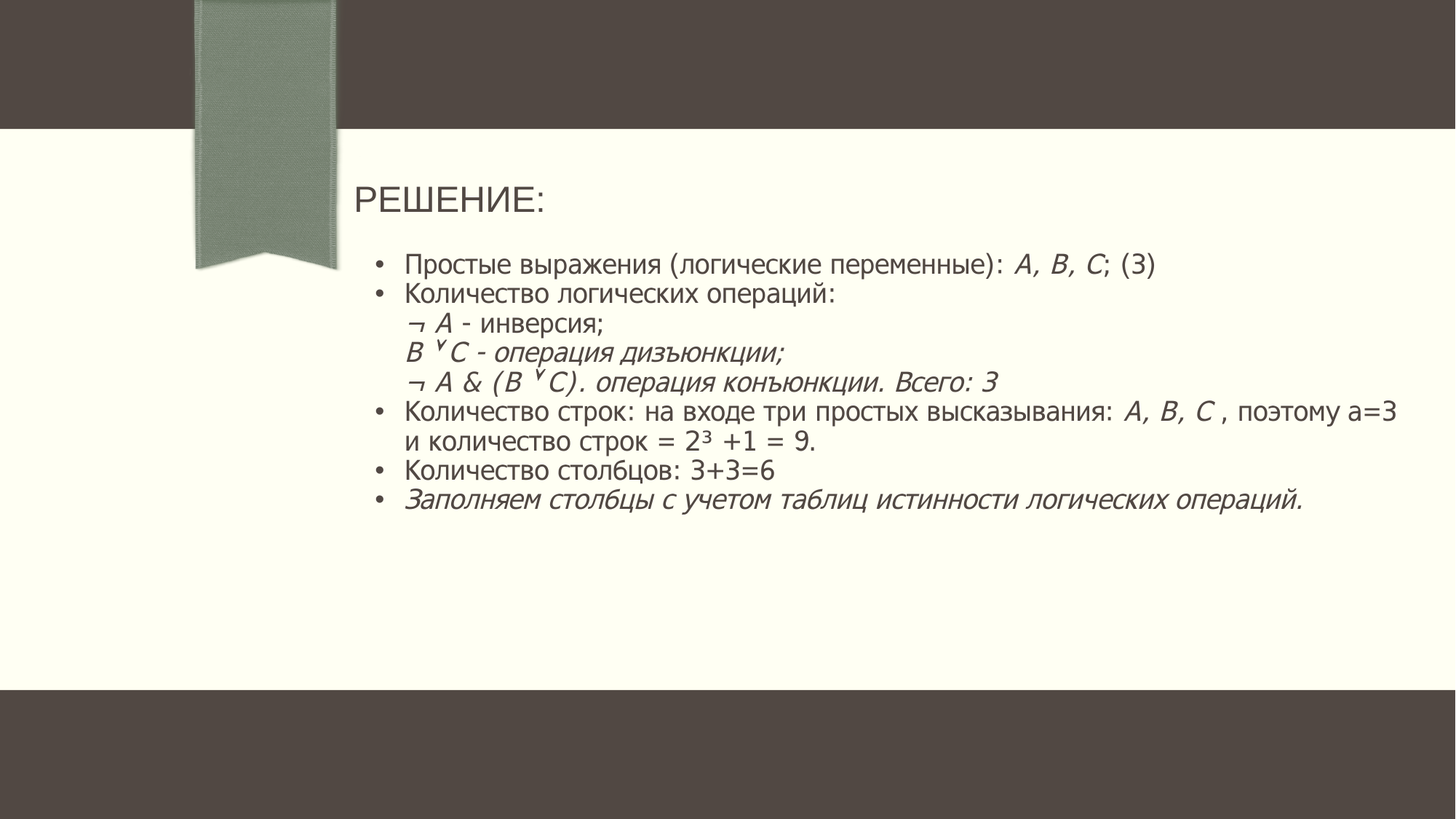

Решение:
Простые выражения (логические переменные): А, В, С; (3)
Количество логических операций:
¬ А - инверсия;
B ∨ C - операция дизъюнкции;
¬ А & (B ∨ C). операция конъюнкции. Всего: 3
Количество строк: на входе три простых высказывания: А, В, С , поэтому a=3 и количество строк = 2³ +1 = 9.
Количество столбцов: 3+3=6
Заполняем столбцы с учетом таблиц истинности логических операций.